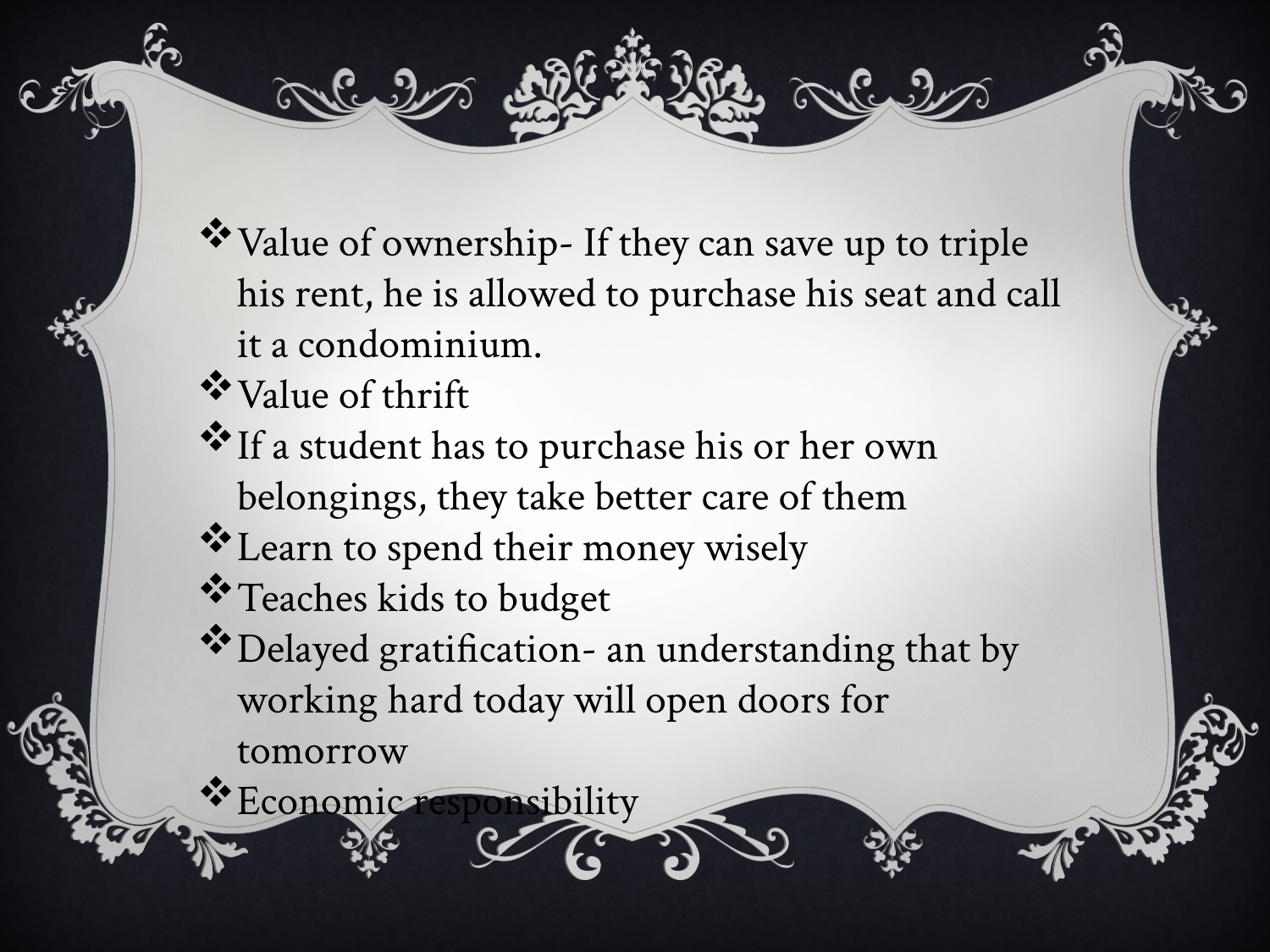

Value of ownership- If they can save up to triple his rent, he is allowed to purchase his seat and call it a condominium.
Value of thrift
If a student has to purchase his or her own belongings, they take better care of them
Learn to spend their money wisely
Teaches kids to budget
Delayed gratification- an understanding that by working hard today will open doors for tomorrow
Economic responsibility